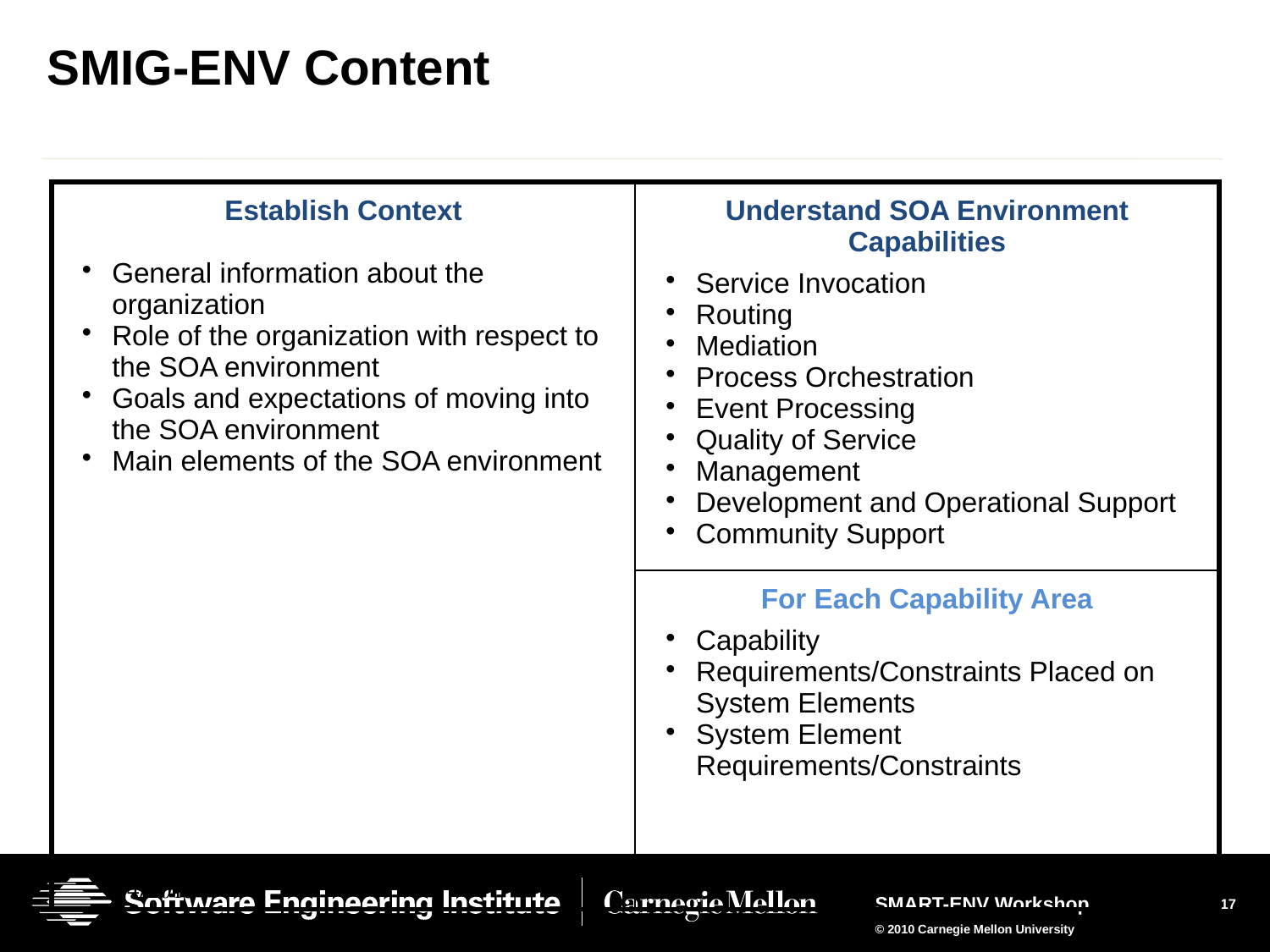

# SMIG-ENV Content
| Establish Context General information about the organization Role of the organization with respect to the SOA environment Goals and expectations of moving into the SOA environment Main elements of the SOA environment | Understand SOA Environment Capabilities Service Invocation Routing Mediation Process Orchestration Event Processing Quality of Service Management Development and Operational Support Community Support |
| --- | --- |
|  | For Each Capability Area Capability Requirements/Constraints Placed on System Elements System Element Requirements/Constraints |
2/4/2013